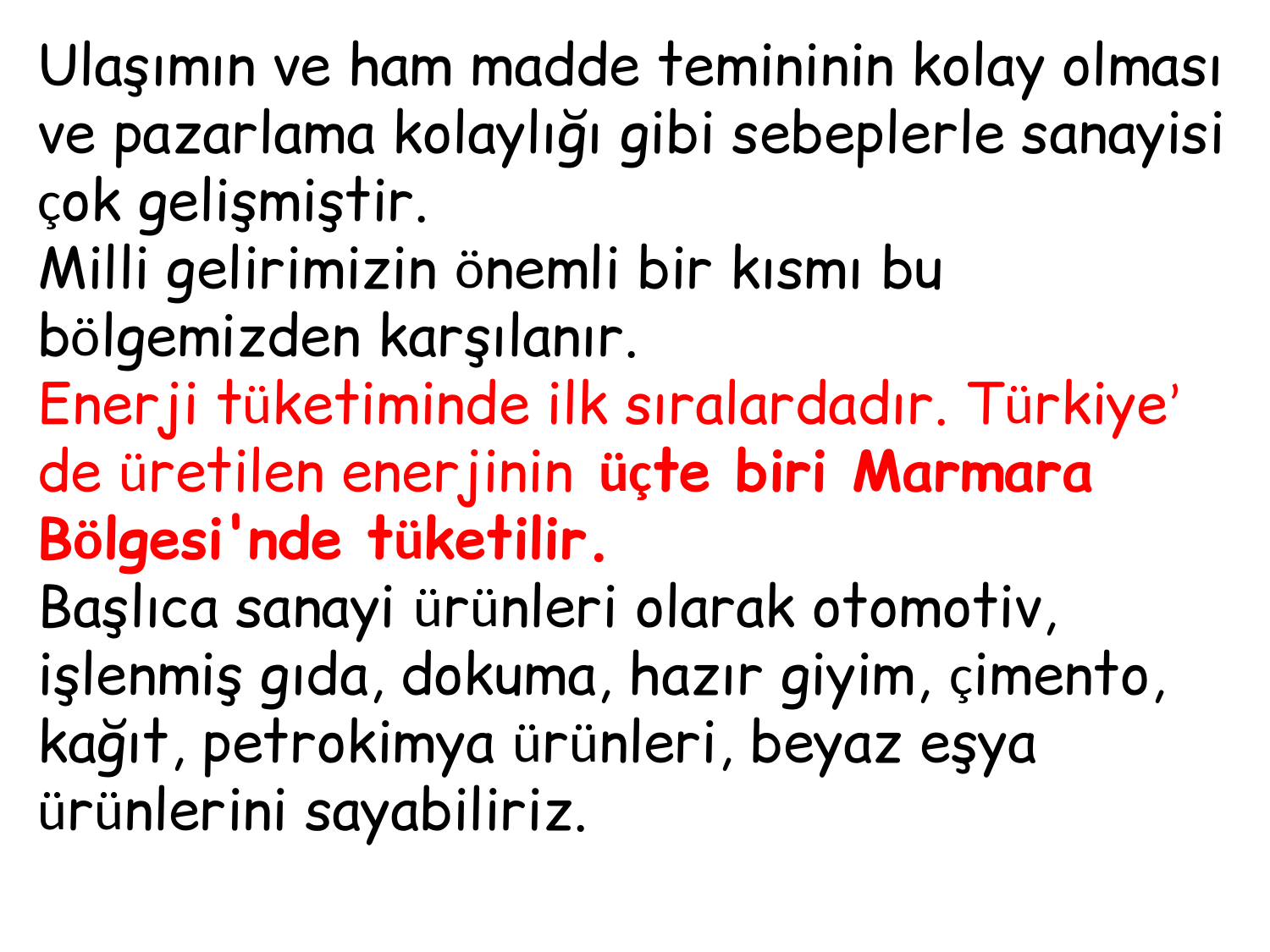

Ulaşımın ve ham madde temininin kolay olması ve pazarlama kolaylığı gibi sebeplerle sanayisi çok gelişmiştir.
Milli gelirimizin önemli bir kısmı bu bölgemizden karşılanır.
Enerji tüketiminde ilk sıralardadır. Türkiye’ de üretilen enerjinin üçte biri Marmara Bölgesi'nde tüketilir.
Başlıca sanayi ürünleri olarak otomotiv, işlenmiş gıda, dokuma, hazır giyim, çimento, kağıt, petrokimya ürünleri, beyaz eşya ürünlerini sayabiliriz.